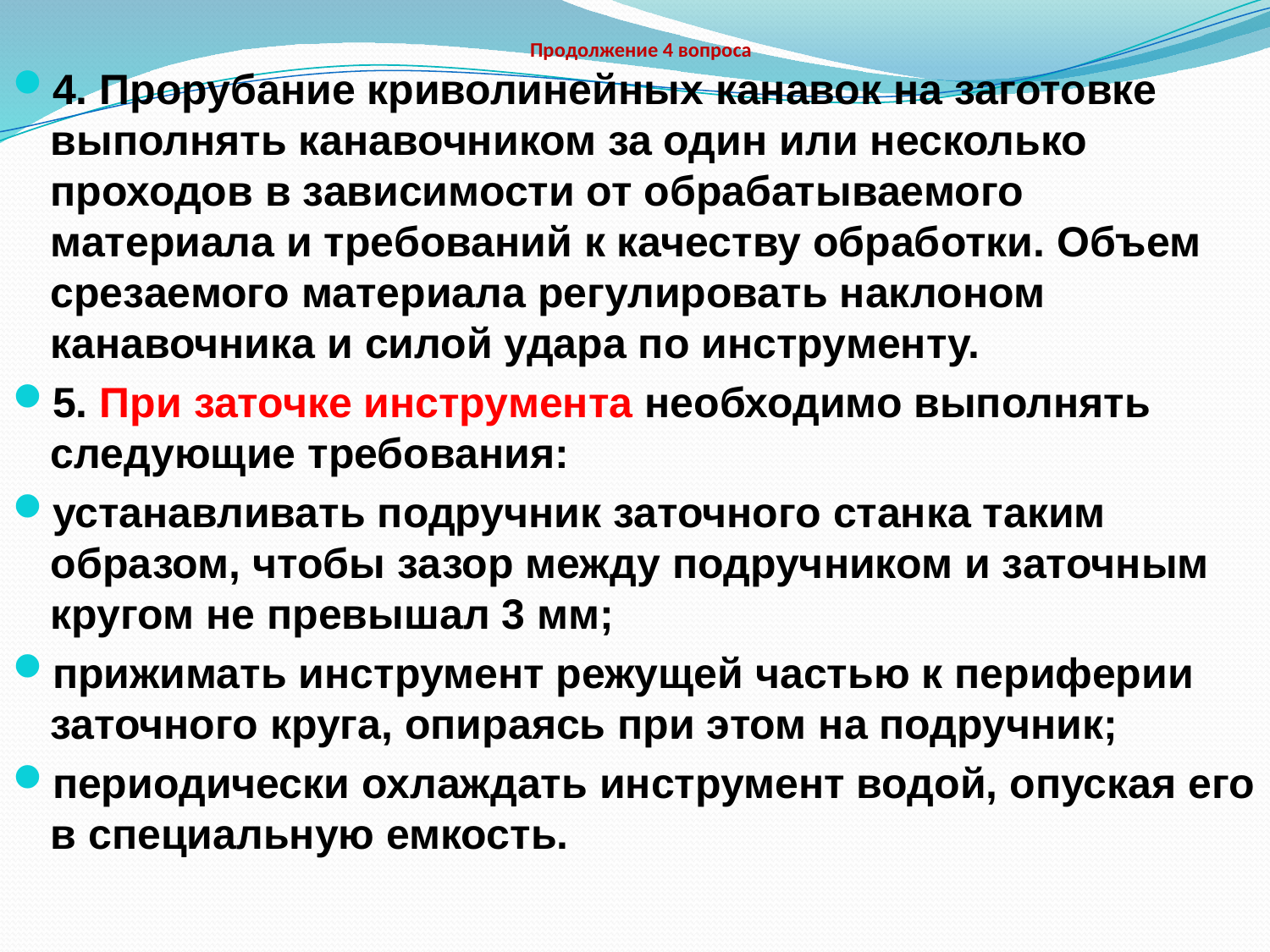

# Продолжение 4 вопроса
4. Прорубание криволинейных канавок на заготовке выполнять канавочником за один или несколько проходов в зависимости от обрабатываемого материала и требований к качеству обработки. Объем срезаемого материала регулировать наклоном канавочника и силой удара по инструменту.
5. При заточке инструмента необходимо выполнять следующие требования:
устанавливать подручник заточного станка таким образом, чтобы зазор между подручником и заточным кругом не превышал 3 мм;
прижимать инструмент режущей частью к периферии заточного круга, опираясь при этом на подручник;
периодически охлаждать инструмент водой, опуская его в специальную емкость.